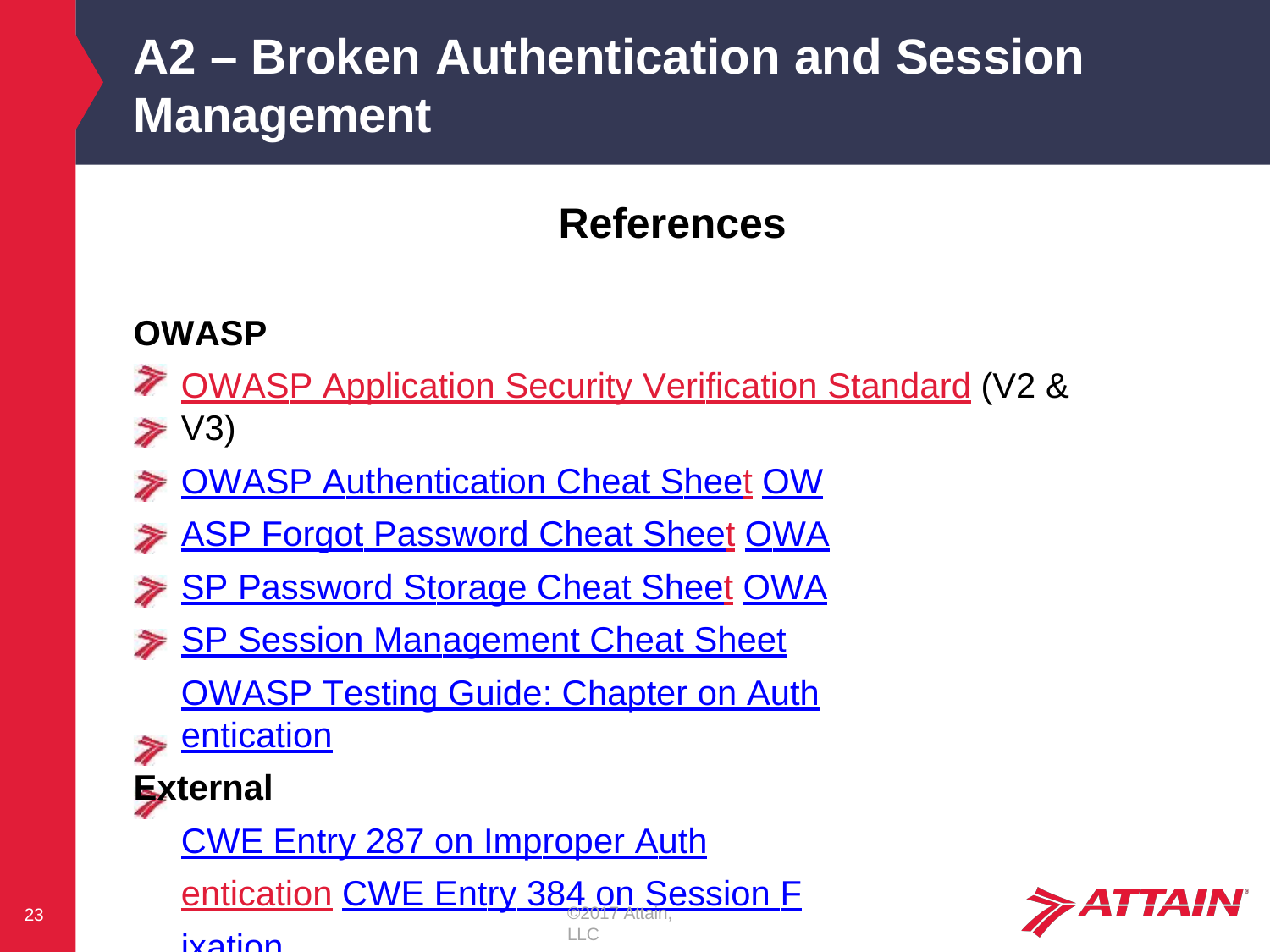

# A2 – Broken Authentication and Session
Management
References

OWASP

OWASP Application Security Verification Standard (V2 & V3)
OWASP Authentication Cheat Sheet OWASP Forgot Password Cheat Sheet OWASP Password Storage Cheat Sheet OWASP Session Management Cheat Sheet

OWASP Testing Guide: Chapter on Authentication

External
CWE Entry 287 on Improper Authentication CWE Entry 384 on Session Fixation

©2017 Attain, LLC
23